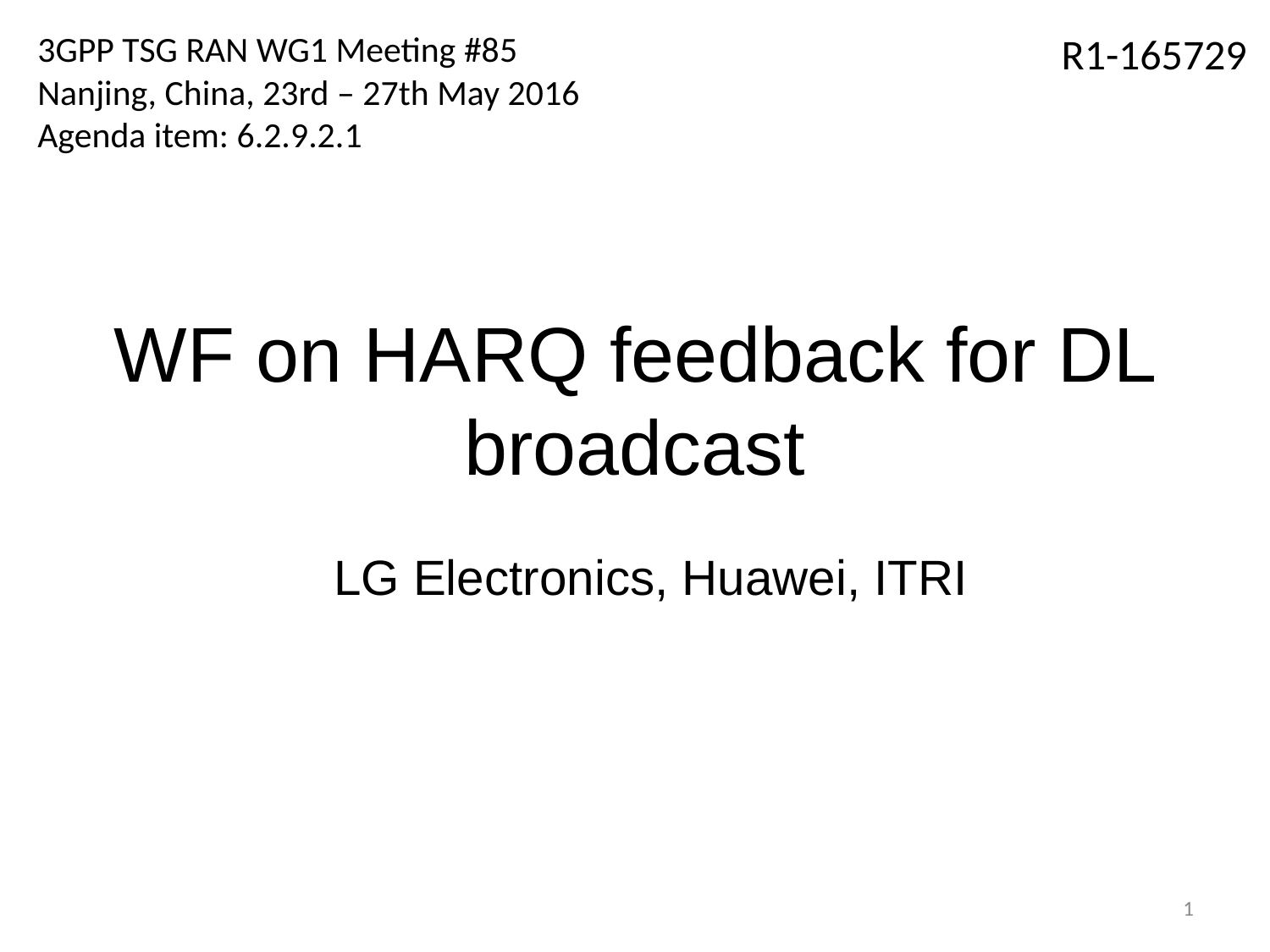

3GPP TSG RAN WG1 Meeting #85
Nanjing, China, 23rd – 27th May 2016
Agenda item: 6.2.9.2.1
R1-165729
# WF on HARQ feedback for DL broadcast
LG Electronics, Huawei, ITRI
1